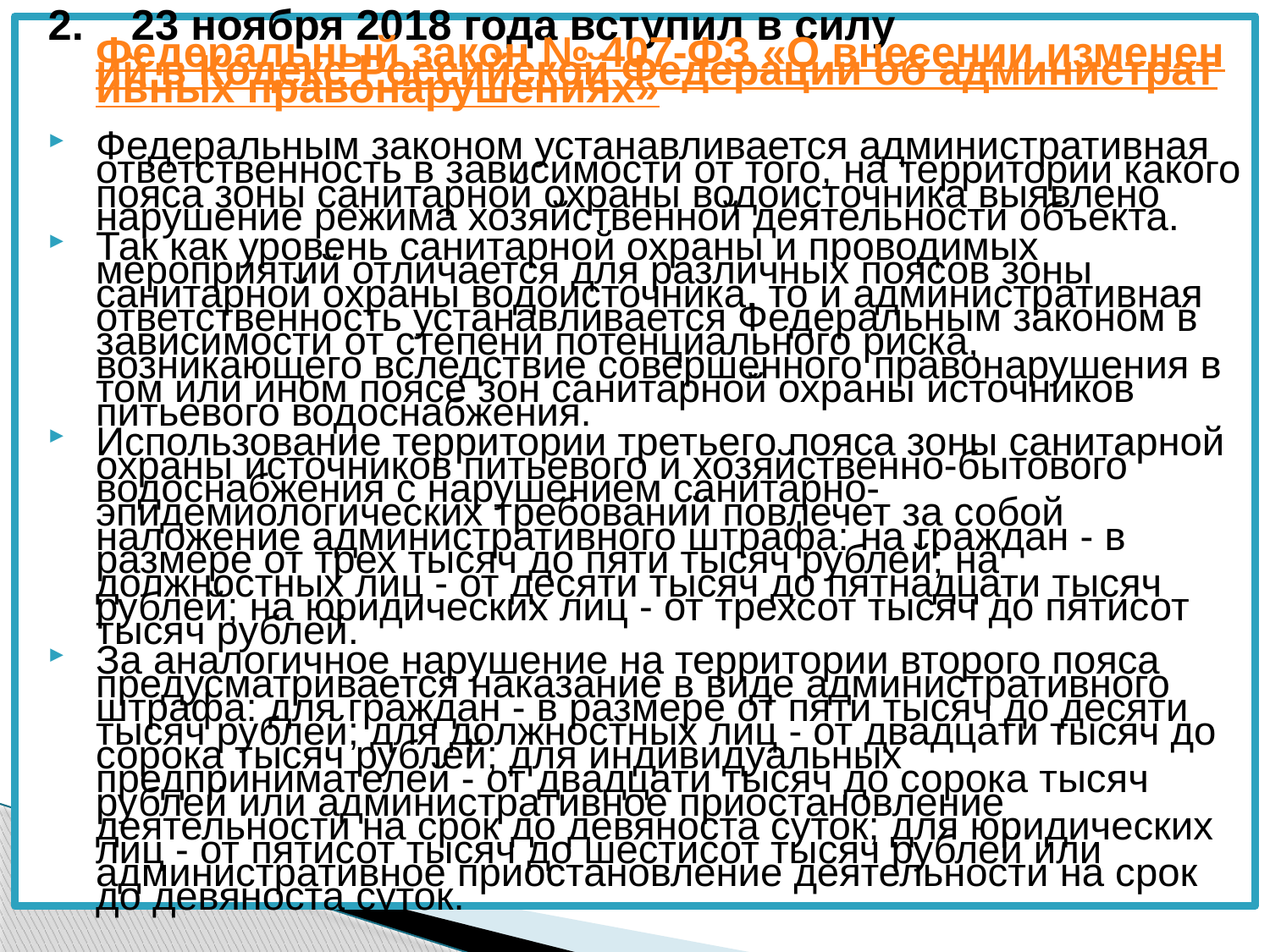

2.    23 ноября 2018 года вступил в силу  Федеральный закон № 407-ФЗ «О внесении изменений в Кодекс Российской Федерации об административных правонарушениях»
Федеральным законом устанавливается административная ответственность в зависимости от того, на территории какого пояса зоны санитарной охраны водоисточника выявлено нарушение режима хозяйственной деятельности объекта.
Так как уровень санитарной охраны и проводимых мероприятий отличается для различных поясов зоны санитарной охраны водоисточника, то и административная ответственность устанавливается Федеральным законом в зависимости от степени потенциального риска, возникающего вследствие совершенного правонарушения в том или ином поясе зон санитарной охраны источников питьевого водоснабжения.
Использование территории третьего пояса зоны санитарной охраны источников питьевого и хозяйственно-бытового водоснабжения с нарушением санитарно-эпидемиологических требований повлечет за собой наложение административного штрафа: на граждан - в размере от трех тысяч до пяти тысяч рублей; на должностных лиц - от десяти тысяч до пятнадцати тысяч рублей; на юридических лиц - от трехсот тысяч до пятисот тысяч рублей.
За аналогичное нарушение на территории второго пояса предусматривается наказание в виде административного штрафа: для граждан - в размере от пяти тысяч до десяти тысяч рублей; для должностных лиц - от двадцати тысяч до сорока тысяч рублей; для индивидуальных предпринимателей - от двадцати тысяч до сорока тысяч рублей или административное приостановление деятельности на срок до девяноста суток; для юридических лиц - от пятисот тысяч до шестисот тысяч рублей или административное приостановление деятельности на срок до девяноста суток.